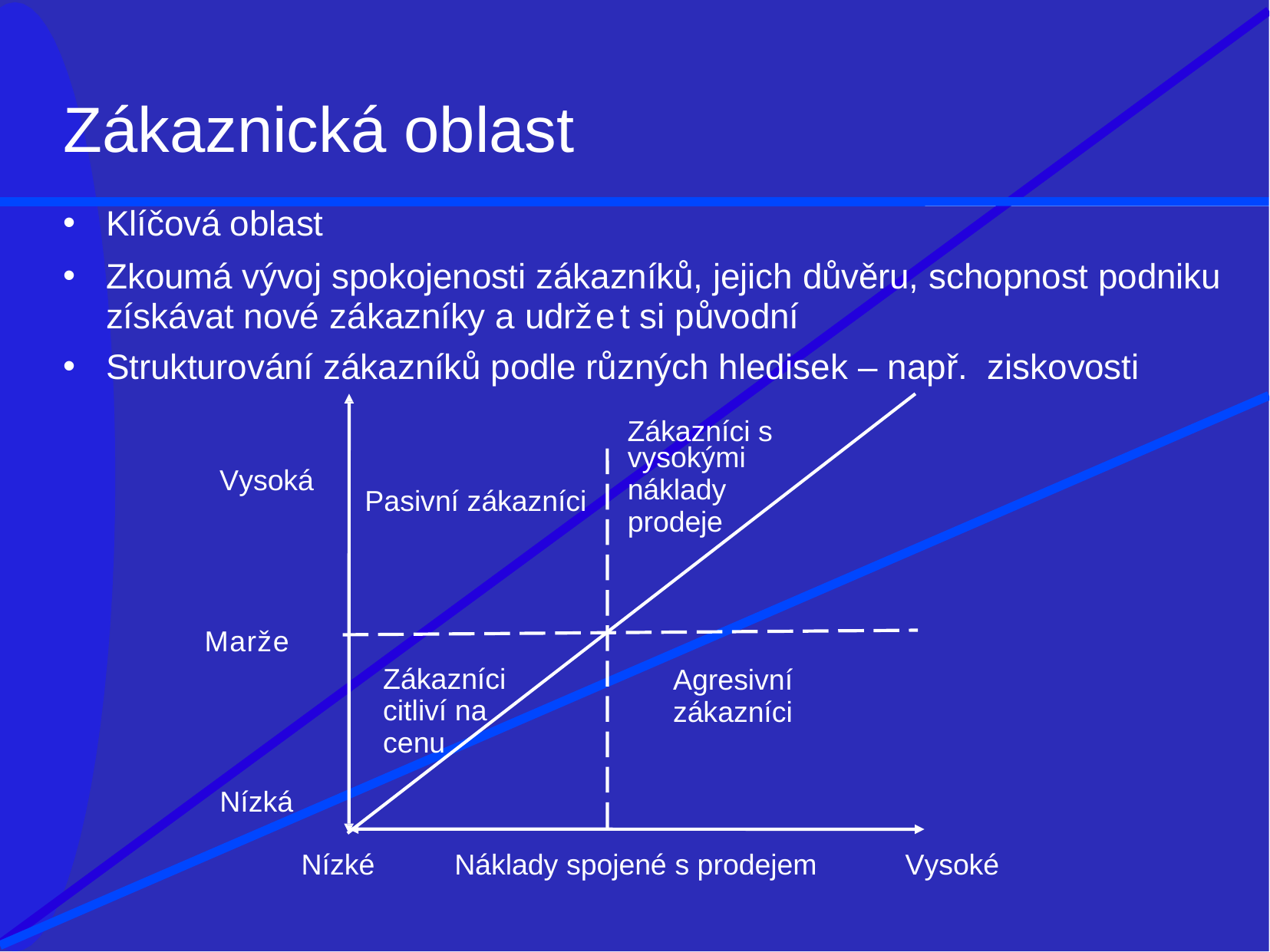

# Zákaznická oblast
Klíčová oblast
Zkoumá vývoj spokojenosti zákazníků, jejich důvěru, schopnost podniku získávat nové zákazníky a udržet si původní
Strukturování zákazníků podle různých hledisek – např.  ziskovosti
Zákazníci s

vysokými náklady prodeje

Vysoká
Pasivní zákazníci
Marže

Zákazníci citliví na cenu
Agresivní zákazníci
Nízká

Nízké
Náklady spojené s prodejem
Vysoké